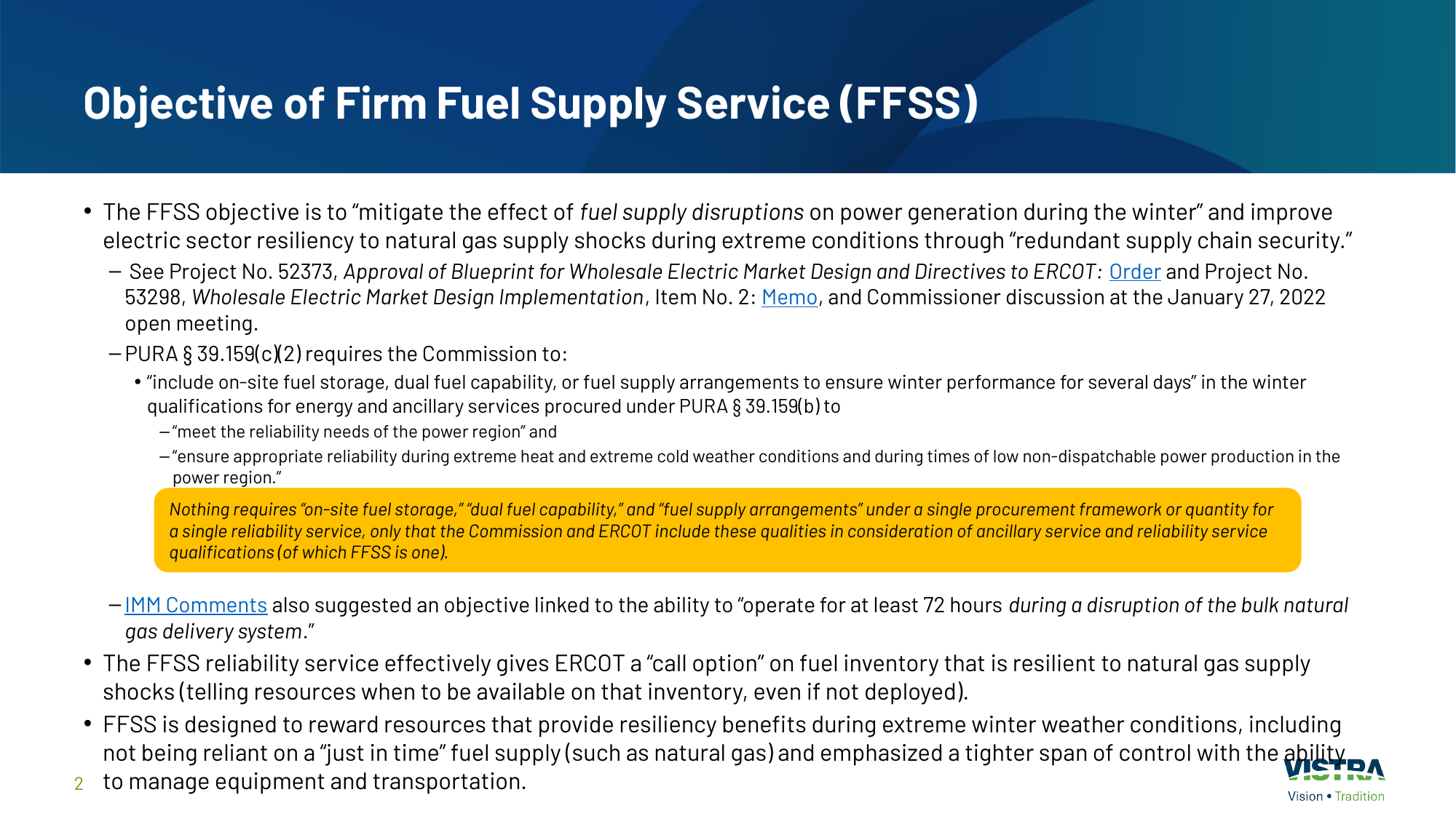

# Objective of Firm Fuel Supply Service (FFSS)
The FFSS objective is to “mitigate the effect of fuel supply disruptions on power generation during the winter” and improve electric sector resiliency to natural gas supply shocks during extreme conditions through “redundant supply chain security.”
 See Project No. 52373, Approval of Blueprint for Wholesale Electric Market Design and Directives to ERCOT: Order and Project No. 53298, Wholesale Electric Market Design Implementation, Item No. 2: Memo, and Commissioner discussion at the January 27, 2022 open meeting.
PURA § 39.159(c)(2) requires the Commission to:
“include on-site fuel storage, dual fuel capability, or fuel supply arrangements to ensure winter performance for several days” in the winter qualifications for energy and ancillary services procured under PURA § 39.159(b) to
“meet the reliability needs of the power region” and
“ensure appropriate reliability during extreme heat and extreme cold weather conditions and during times of low non-dispatchable power production in the power region.”

IMM Comments also suggested an objective linked to the ability to “operate for at least 72 hours during a disruption of the bulk natural gas delivery system.”
The FFSS reliability service effectively gives ERCOT a “call option” on fuel inventory that is resilient to natural gas supply shocks (telling resources when to be available on that inventory, even if not deployed).
FFSS is designed to reward resources that provide resiliency benefits during extreme winter weather conditions, including not being reliant on a “just in time” fuel supply (such as natural gas) and emphasized a tighter span of control with the ability to manage equipment and transportation.
Nothing requires “on-site fuel storage,” “dual fuel capability,” and “fuel supply arrangements” under a single procurement framework or quantity for a single reliability service, only that the Commission and ERCOT include these qualities in consideration of ancillary service and reliability service qualifications (of which FFSS is one).